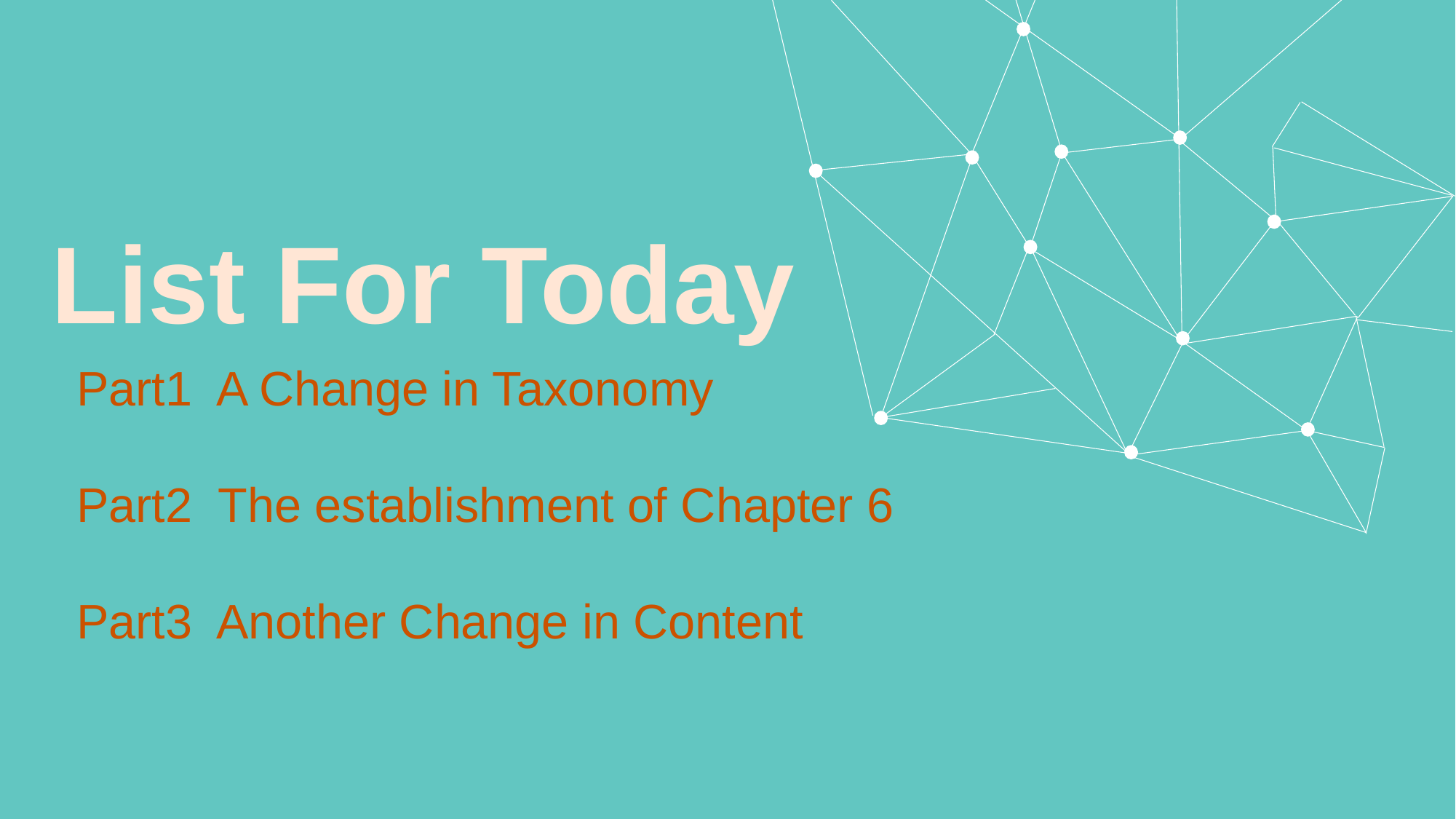

List For Today
Part1  A Change in Taxonomy

Part2  The establishment of Chapter 6

Part3  Another Change in Content